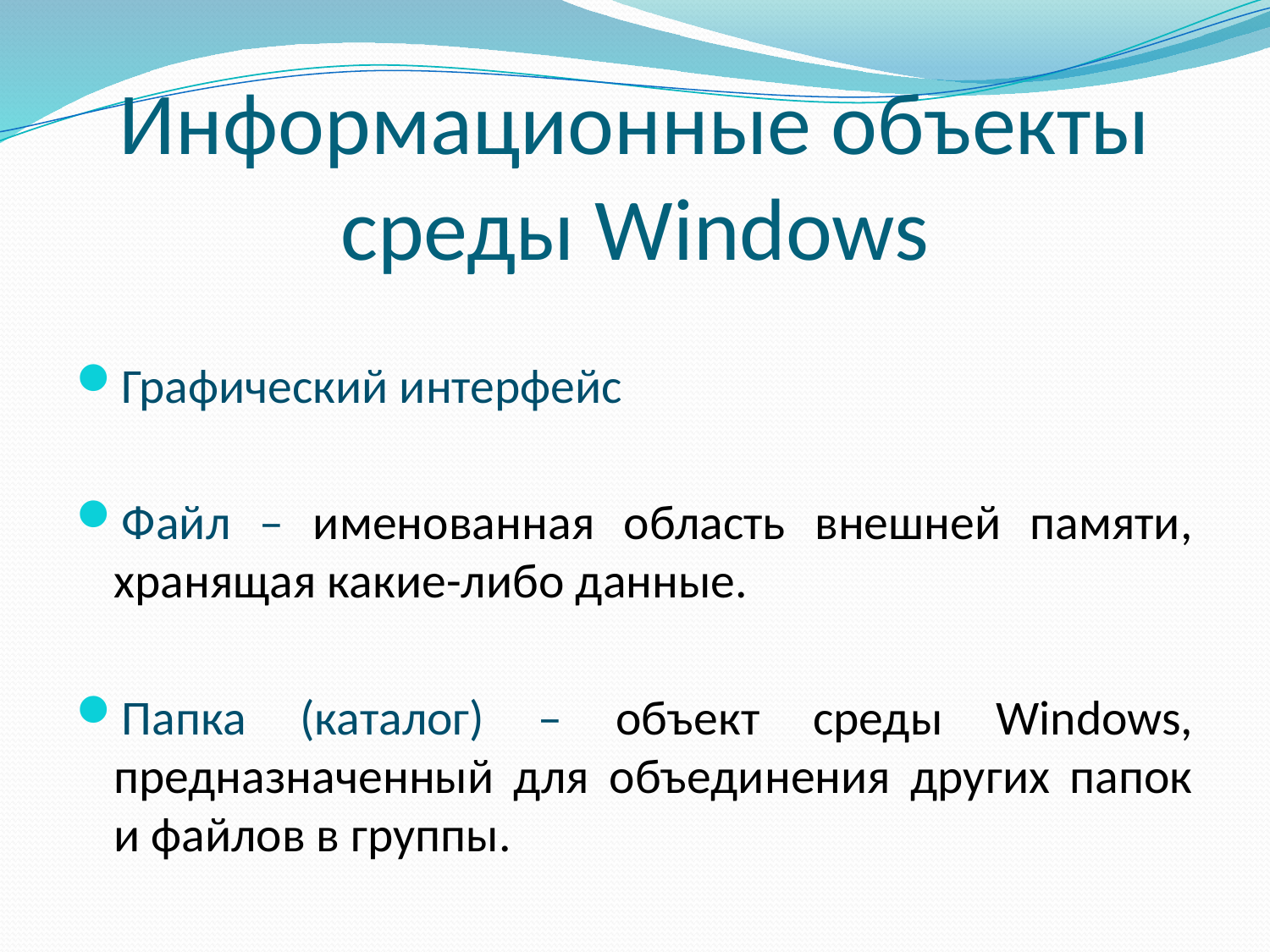

# Информационные объекты среды Windows
Графический интерфейс

Файл – именованная область внешней памяти, хранящая какие-либо данные.

Папка (каталог) – объект среды Windows, предназначенный для объединения других папок и файлов в группы.